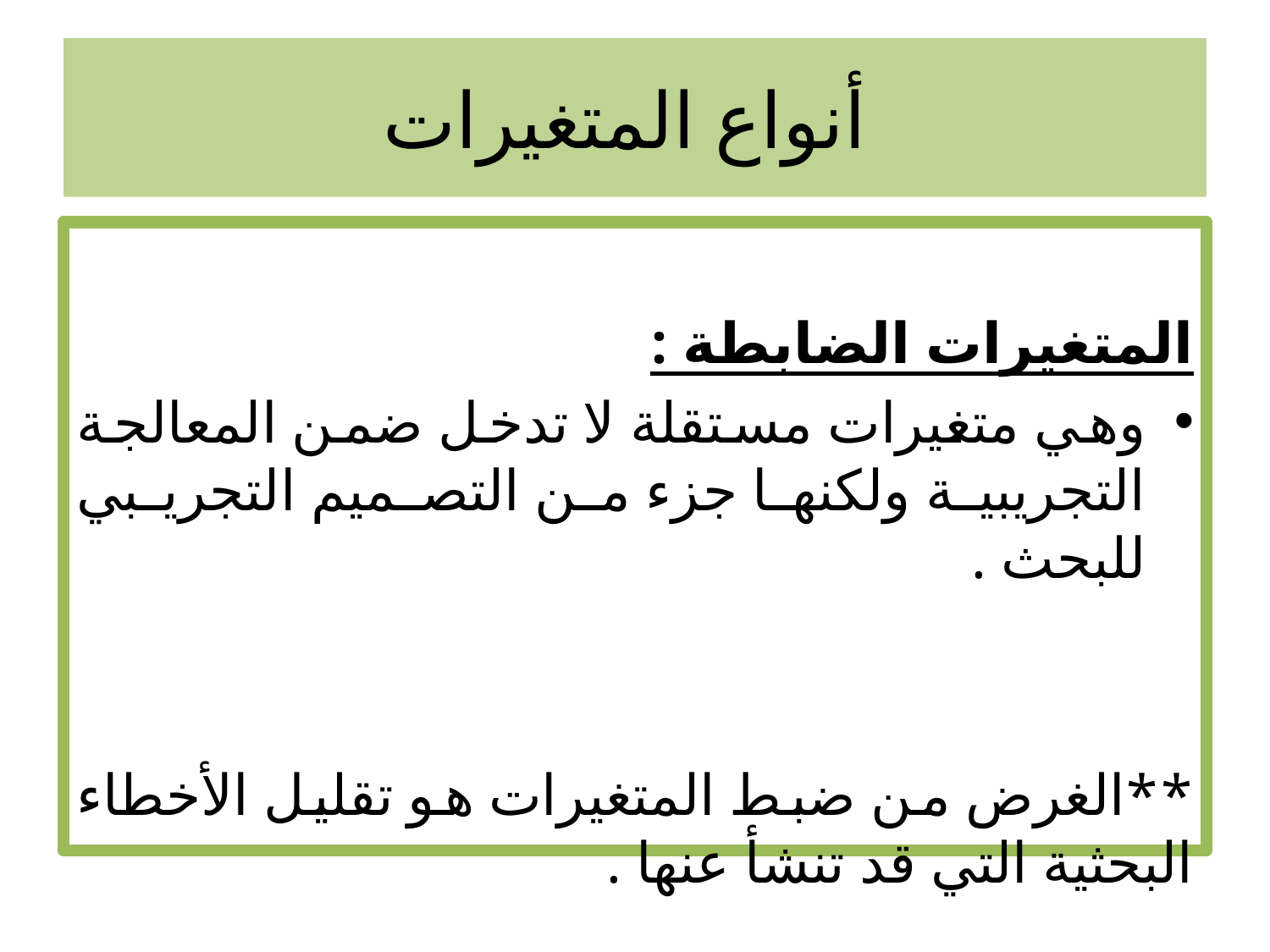

# أنواع المتغيرات

المتغيرات الضابطة :
وهي متغيرات مستقلة لا تدخل ضمن المعالجة التجريبية ولكنها جزء من التصميم التجريبي للبحث .

**الغرض من ضبط المتغيرات هو تقليل الأخطاء البحثية التي قد تنشأ عنها .